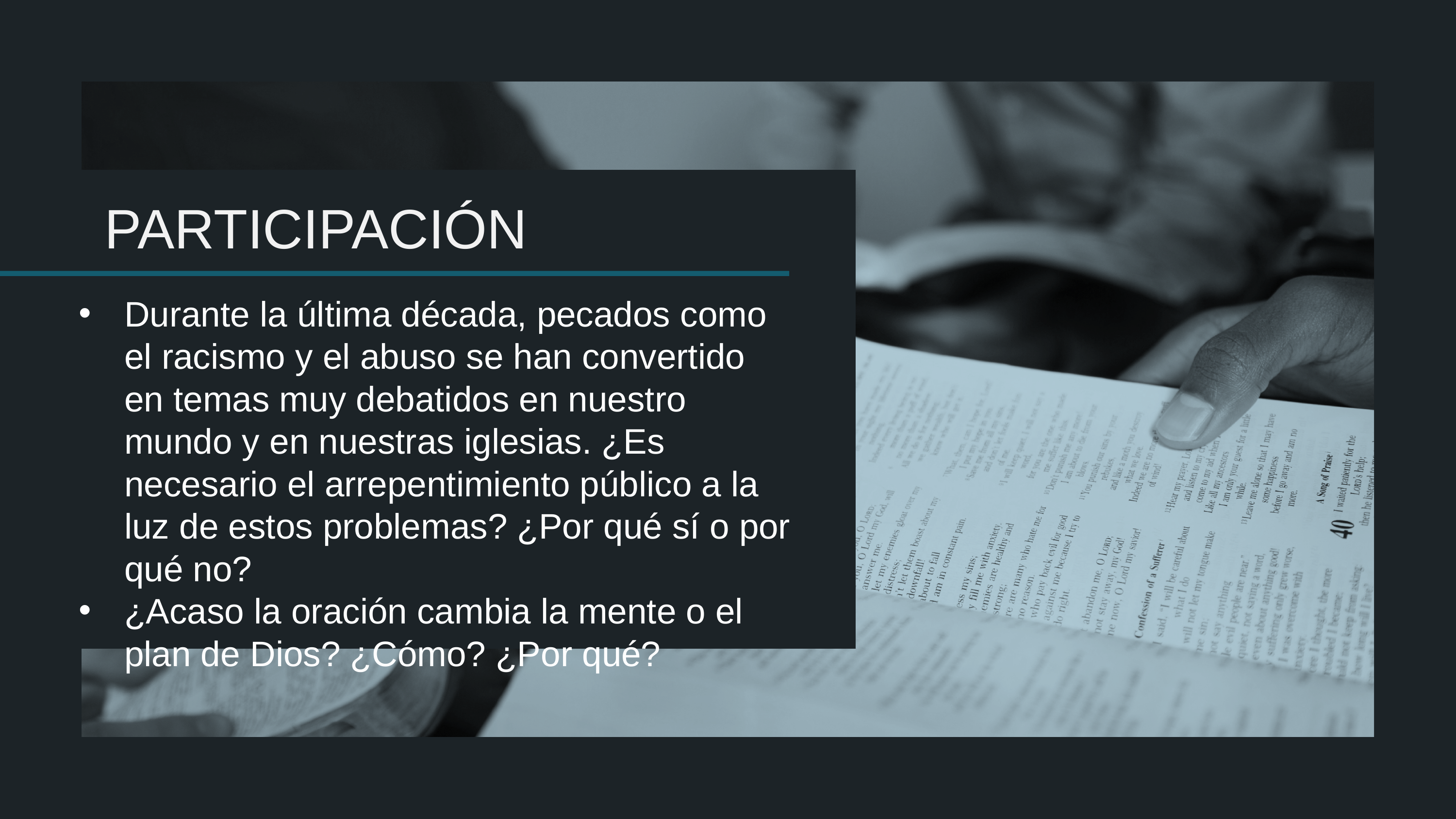

Durante la última década, pecados como el racismo y el abuso se han convertido en temas muy debatidos en nuestro mundo y en nuestras iglesias. ¿Es necesario el arrepentimiento público a la luz de estos problemas? ¿Por qué sí o por qué no?
¿Acaso la oración cambia la mente o el plan de Dios? ¿Cómo? ¿Por qué?